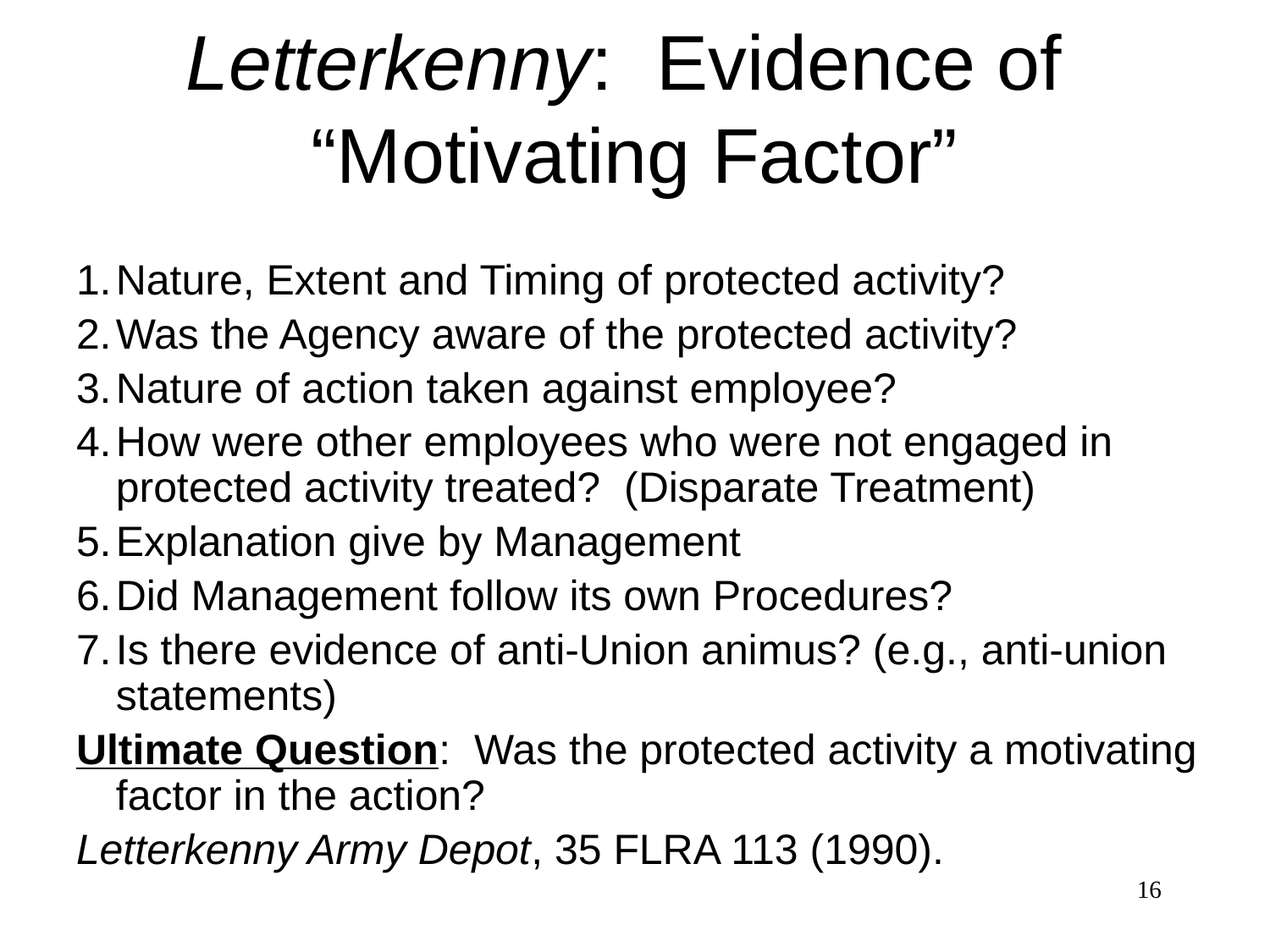

# Letterkenny:  Evidence of “Motivating Factor”

Nature, Extent and Timing of protected activity?
Was the Agency aware of the protected activity?
Nature of action taken against employee?
How were other employees who were not engaged in protected activity treated?  (Disparate Treatment)
Explanation give by Management
Did Management follow its own Procedures?
Is there evidence of anti-Union animus? (e.g., anti-union statements)
Ultimate Question:  Was the protected activity a motivating factor in the action?
Letterkenny Army Depot, 35 FLRA 113 (1990).

16